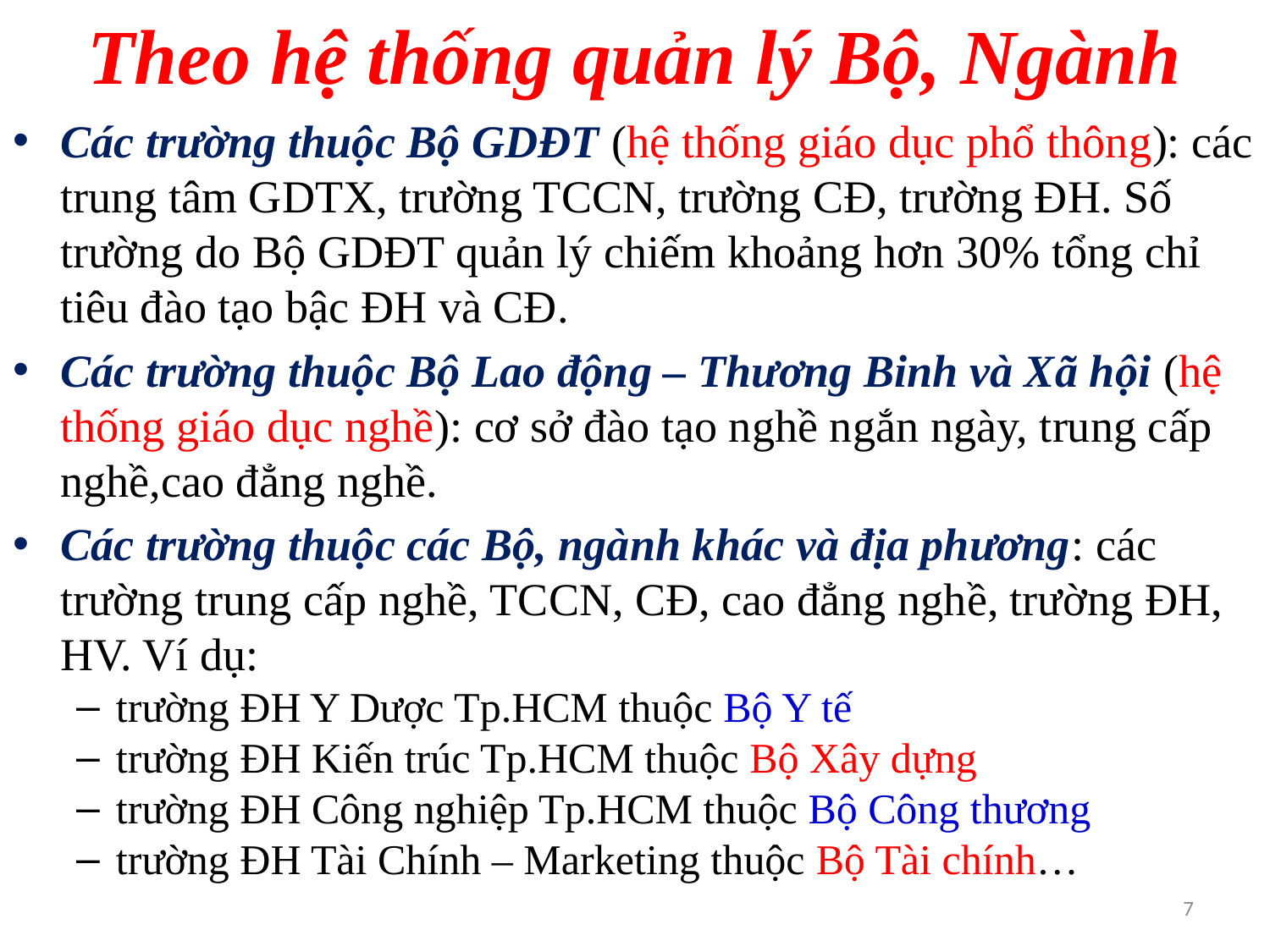

# Theo hệ thống quản lý Bộ, Ngành
Các trường thuộc Bộ GDĐT (hệ thống giáo dục phổ thông): các trung tâm GDTX, trường TCCN, trường CĐ, trường ĐH. Số trường do Bộ GDĐT quản lý chiếm khoảng hơn 30% tổng chỉ tiêu đào tạo bậc ĐH và CĐ.
Các trường thuộc Bộ Lao động – Thương Binh và Xã hội (hệ thống giáo dục nghề): cơ sở đào tạo nghề ngắn ngày, trung cấp nghề,cao đẳng nghề.
Các trường thuộc các Bộ, ngành khác và địa phương: các trường trung cấp nghề, TCCN, CĐ, cao đẳng nghề, trường ĐH, HV. Ví dụ:
trường ĐH Y Dược Tp.HCM thuộc Bộ Y tế
trường ĐH Kiến trúc Tp.HCM thuộc Bộ Xây dựng
trường ĐH Công nghiệp Tp.HCM thuộc Bộ Công thương
trường ĐH Tài Chính – Marketing thuộc Bộ Tài chính…
7